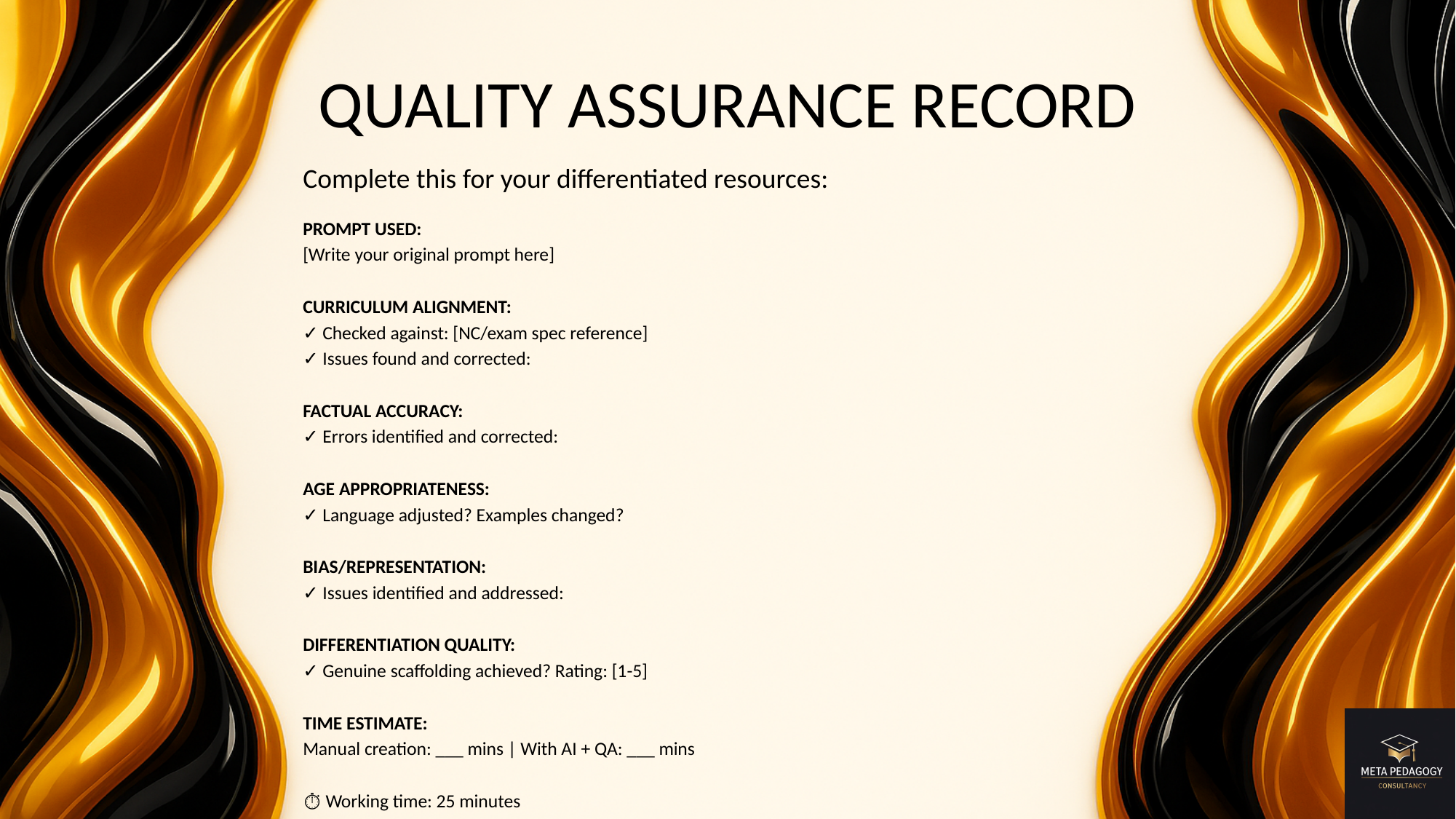

# QUALITY ASSURANCE RECORD
Complete this for your differentiated resources:

PROMPT USED:
[Write your original prompt here]

CURRICULUM ALIGNMENT:
✓ Checked against: [NC/exam spec reference]
✓ Issues found and corrected:

FACTUAL ACCURACY:
✓ Errors identified and corrected:

AGE APPROPRIATENESS:
✓ Language adjusted? Examples changed?

BIAS/REPRESENTATION:
✓ Issues identified and addressed:

DIFFERENTIATION QUALITY:
✓ Genuine scaffolding achieved? Rating: [1-5]

TIME ESTIMATE:
Manual creation: ___ mins | With AI + QA: ___ mins

⏱️ Working time: 25 minutes